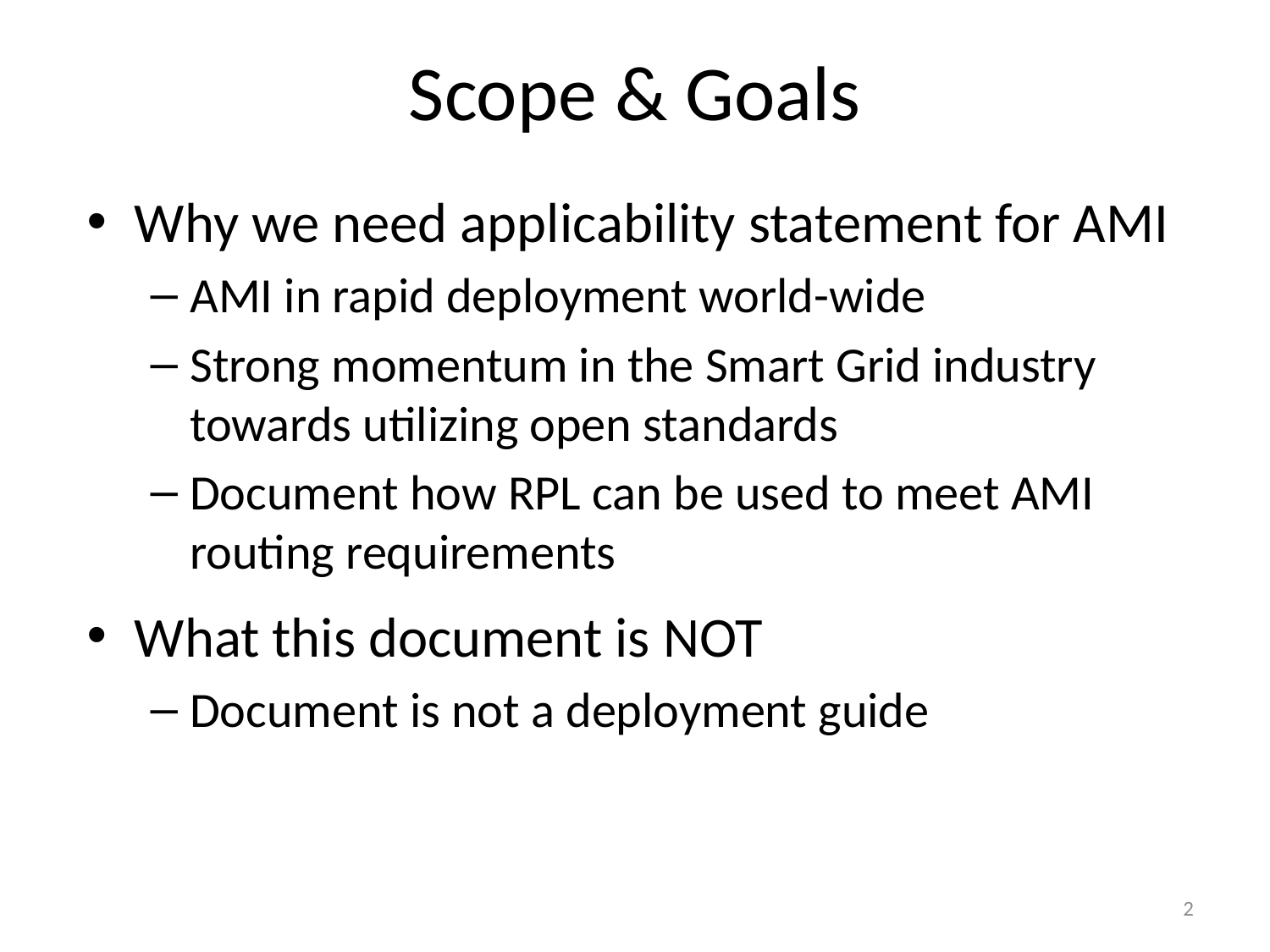

# Scope & Goals
Why we need applicability statement for AMI
AMI in rapid deployment world-wide
Strong momentum in the Smart Grid industry towards utilizing open standards
Document how RPL can be used to meet AMI routing requirements
What this document is NOT
Document is not a deployment guide

2